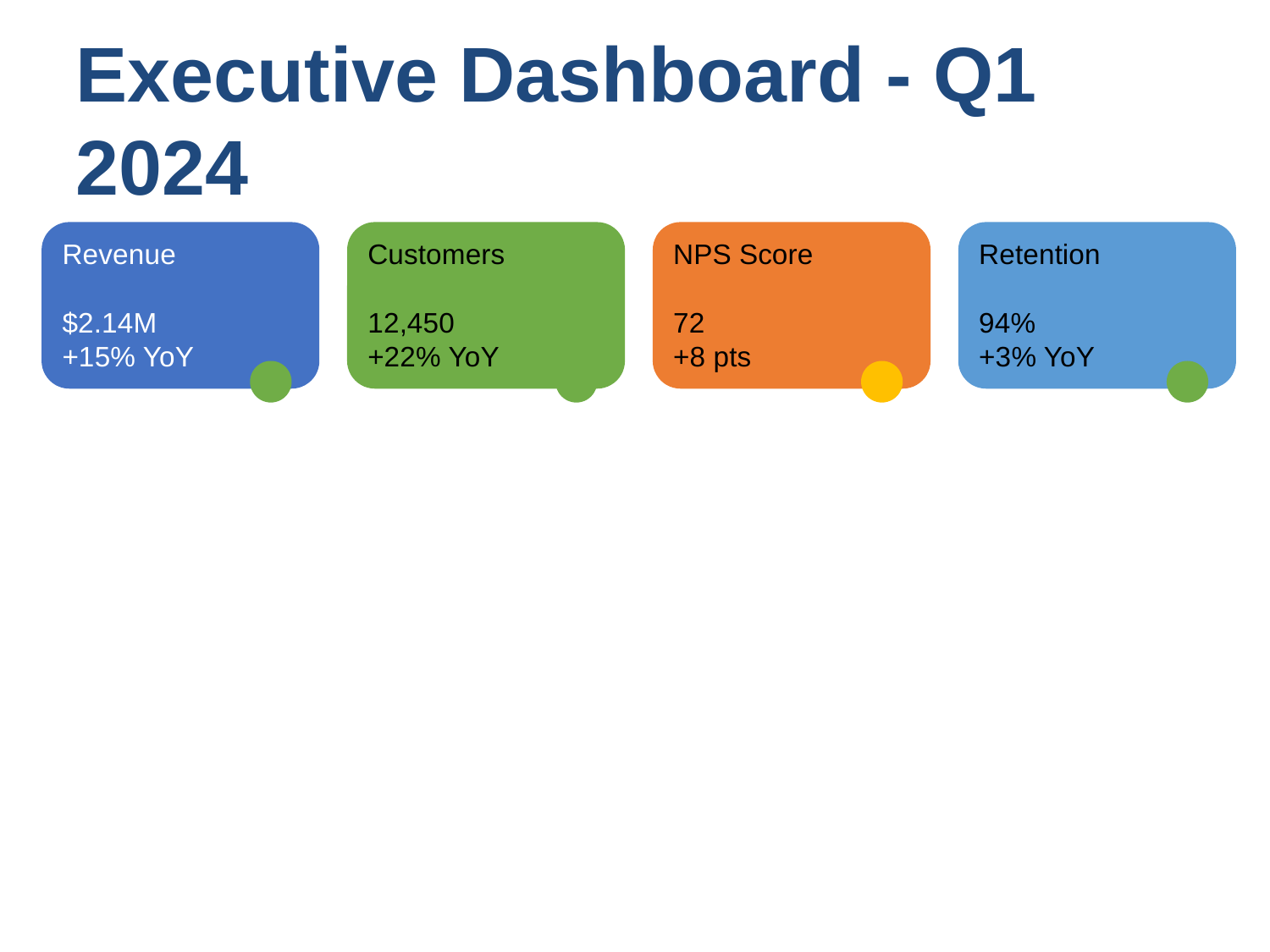

Executive Dashboard - Q1 2024
Revenue

$2.14M
+15% YoY
Customers

12,450
+22% YoY
NPS Score

72
+8 pts
Retention

94%
+3% YoY